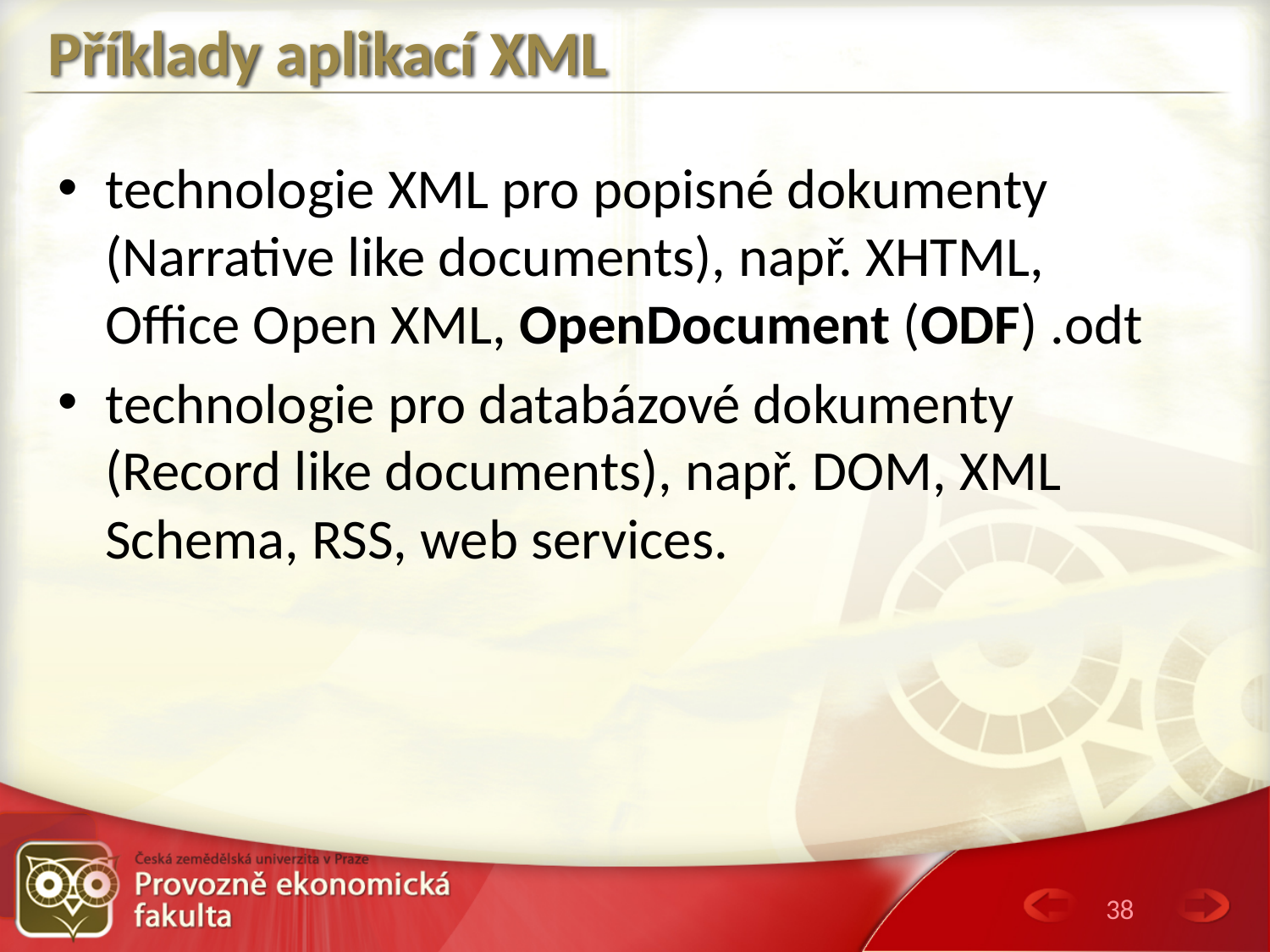

# Příklady aplikací XML
technologie XML pro popisné dokumenty (Narrative like documents), např. XHTML, Office Open XML, OpenDocument (ODF) .odt
technologie pro databázové dokumenty (Record like documents), např. DOM, XML Schema, RSS, web services.